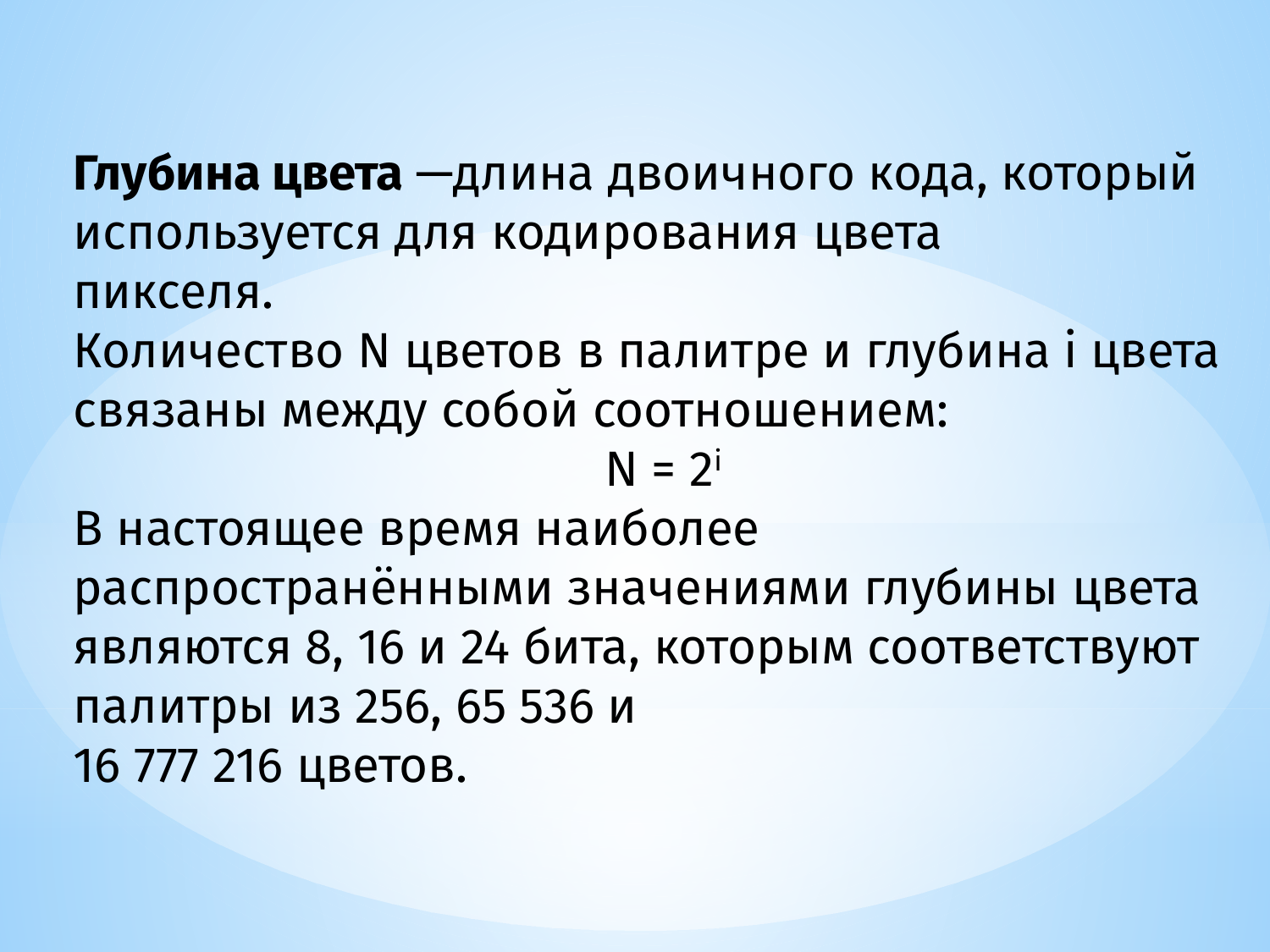

Глубина цвета —длина двоичного кода, который используется для кодирования цвета
пикселя.
Количество N цветов в палитре и глубина i цвета связаны между собой соотношением:
N = 2i
В настоящее время наиболее распространёнными значениями глубины цвета являются 8, 16 и 24 бита, которым соответствуют палитры из 256, 65 536 и
16 777 216 цветов.